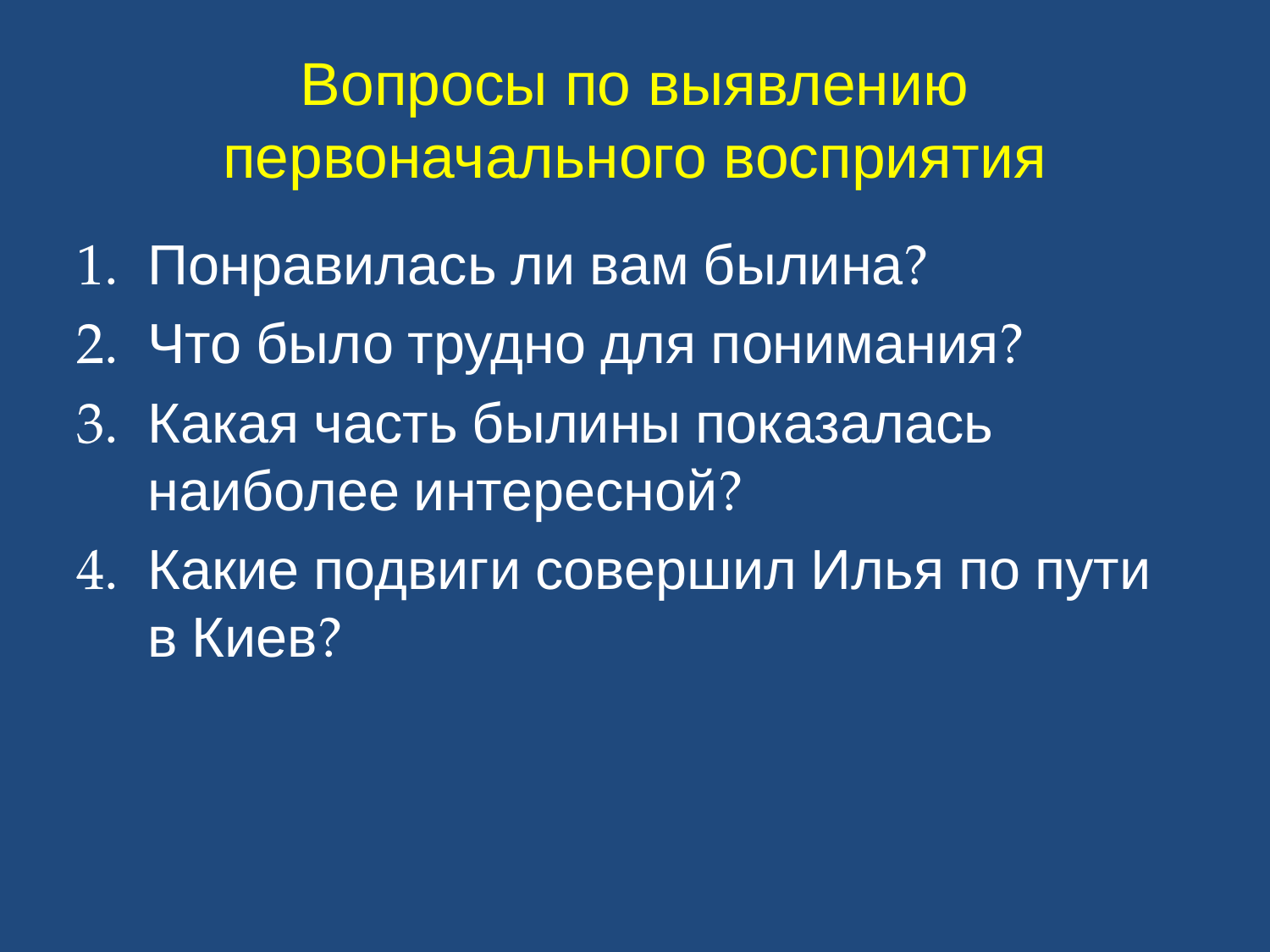

# Вопросы по выявлению первоначального восприятия
Понравилась ли вам былина?
Что было трудно для понимания?
Какая часть былины показалась наиболее интересной?
Какие подвиги совершил Илья по пути в Киев?